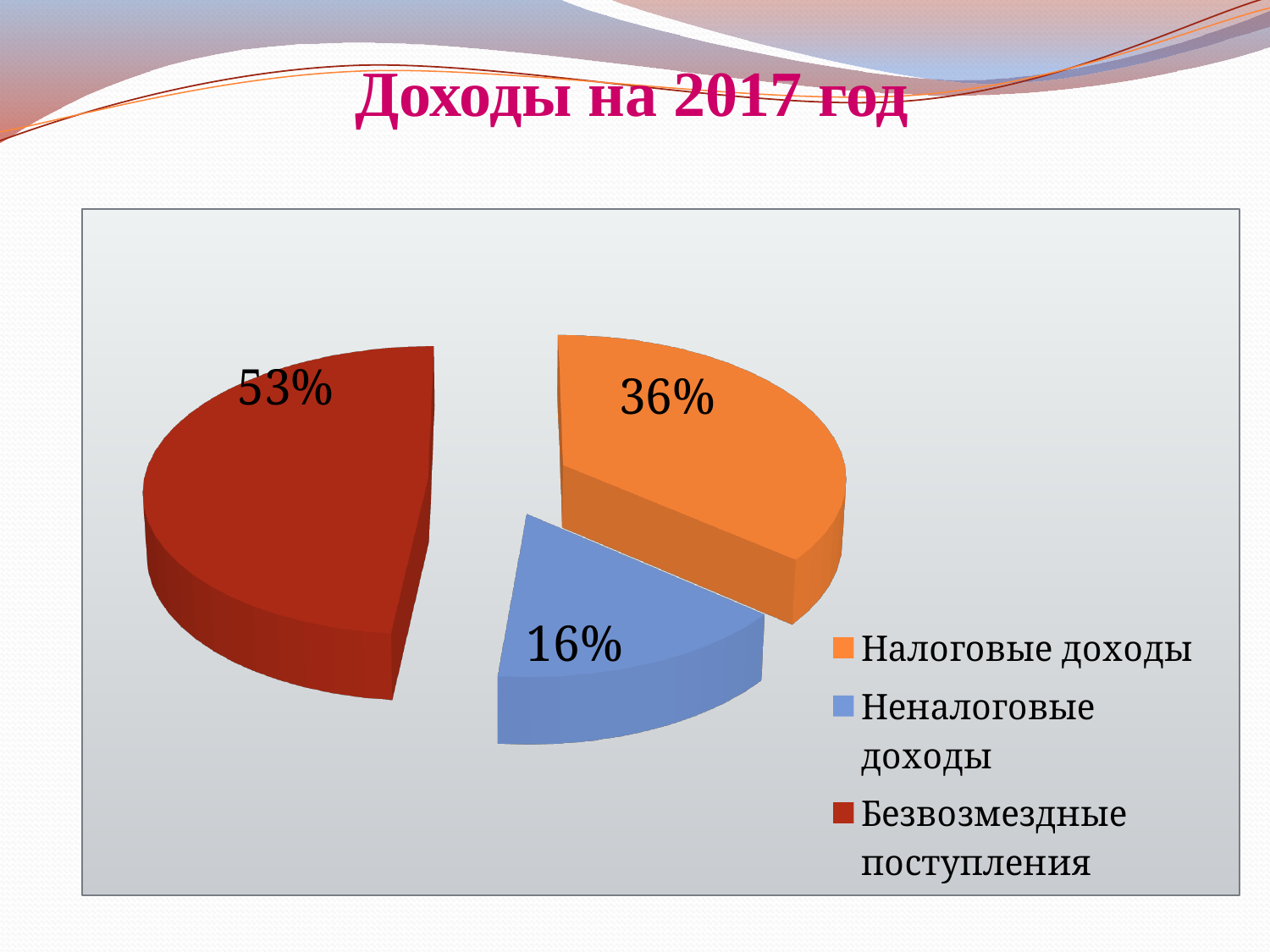

# Доходы на 2017 год

[unsupported chart]